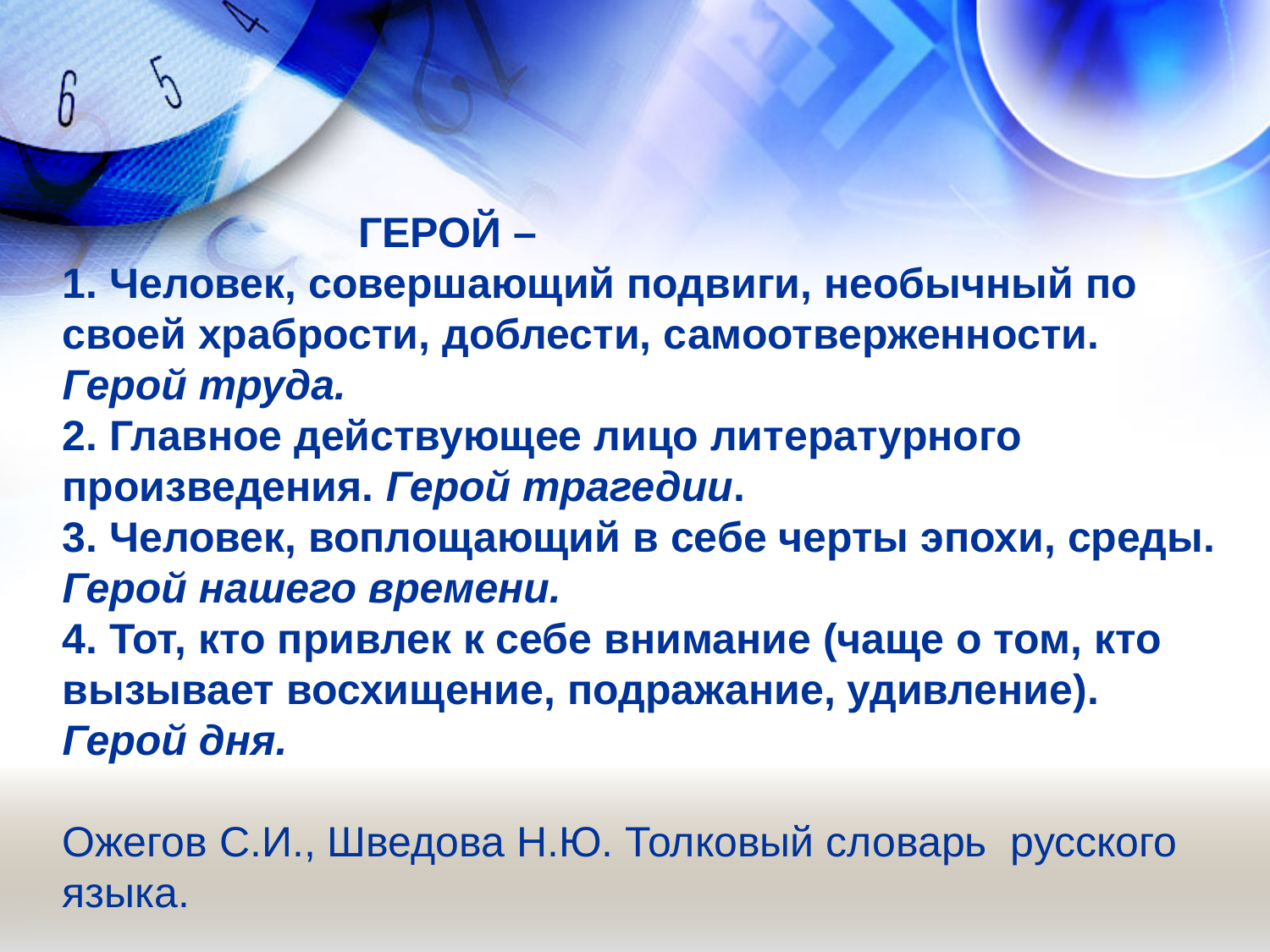

# ГЕРОЙ – 1. Человек, совершающий подвиги, необычный по своей храбрости, доблести, самоотверженности. Герой труда. 2. Главное действующее лицо литературного произведения. Герой трагедии. 3. Человек, воплощающий в себе черты эпохи, среды. Герой нашего времени. 4. Тот, кто привлек к себе внимание (чаще о том, кто вызывает восхищение, подражание, удивление). Герой дня. Ожегов С.И., Шведова Н.Ю. Толковый словарь  русского языка.